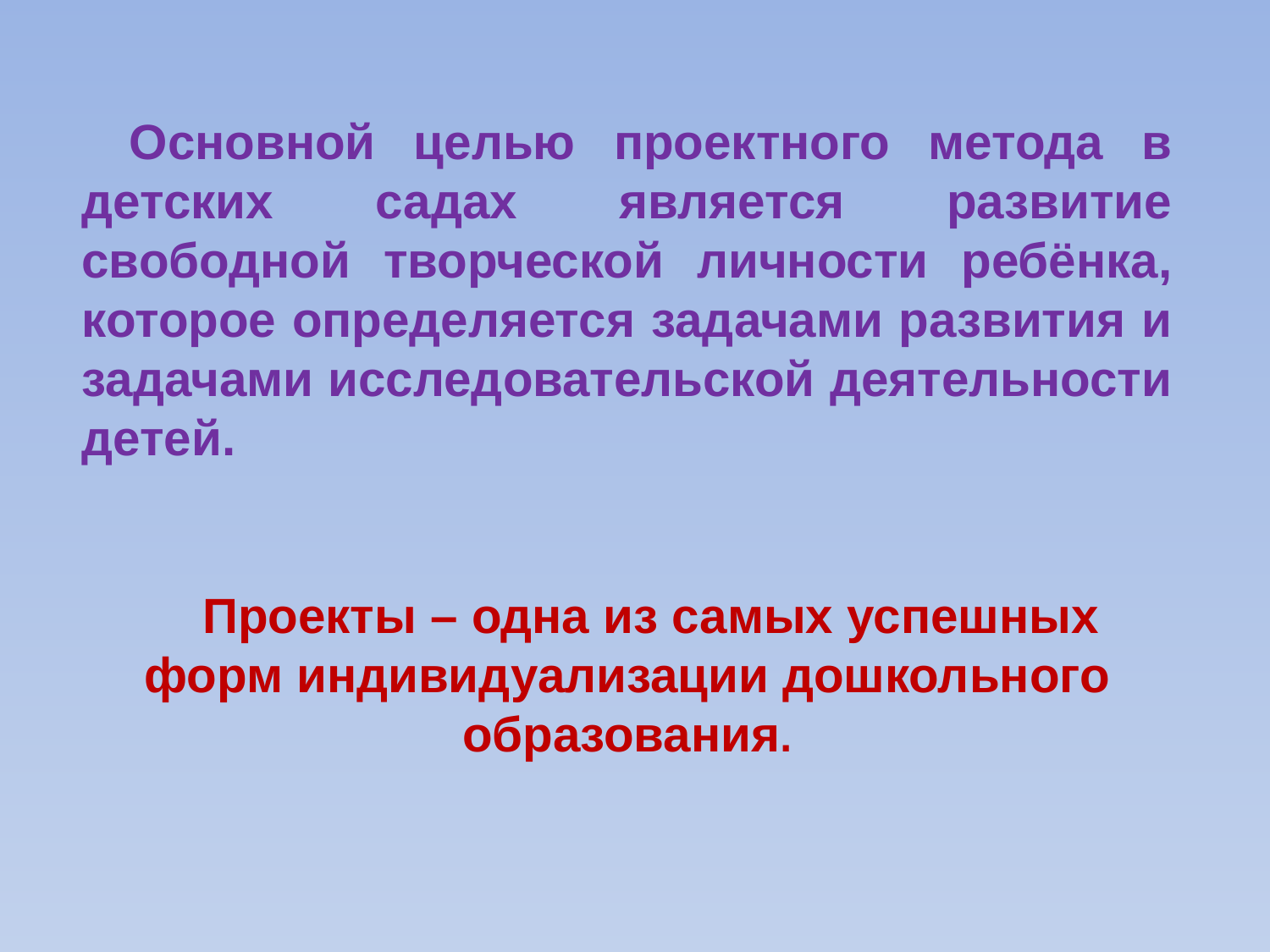

Основной целью проектного метода в детских садах является развитие свободной творческой личности ребёнка, которое определяется задачами развития и задачами исследовательской деятельности детей.

Проекты – одна из самых успешных форм индивидуализации дошкольного образования.